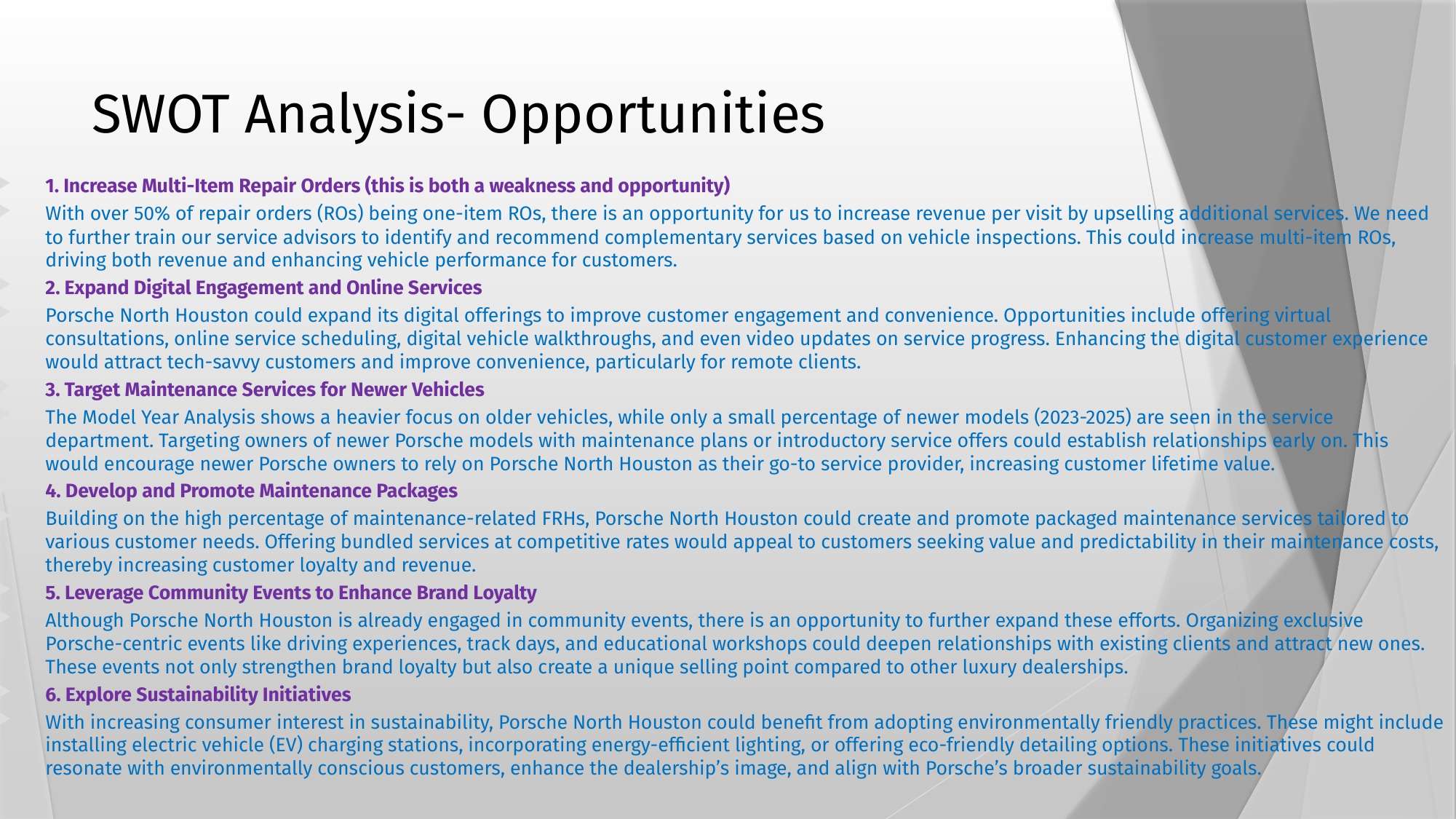

# SWOT Analysis- Opportunities

1. Increase Multi-Item Repair Orders (this is both a weakness and opportunity)
With over 50% of repair orders (ROs) being one-item ROs, there is an opportunity for us to increase revenue per visit by upselling additional services. We need to further train our service advisors to identify and recommend complementary services based on vehicle inspections. This could increase multi-item ROs, driving both revenue and enhancing vehicle performance for customers.
2. Expand Digital Engagement and Online Services
Porsche North Houston could expand its digital offerings to improve customer engagement and convenience. Opportunities include offering virtual consultations, online service scheduling, digital vehicle walkthroughs, and even video updates on service progress. Enhancing the digital customer experience would attract tech-savvy customers and improve convenience, particularly for remote clients.
3. Target Maintenance Services for Newer Vehicles
The Model Year Analysis shows a heavier focus on older vehicles, while only a small percentage of newer models (2023-2025) are seen in the service department. Targeting owners of newer Porsche models with maintenance plans or introductory service offers could establish relationships early on. This would encourage newer Porsche owners to rely on Porsche North Houston as their go-to service provider, increasing customer lifetime value.
4. Develop and Promote Maintenance Packages
Building on the high percentage of maintenance-related FRHs, Porsche North Houston could create and promote packaged maintenance services tailored to various customer needs. Offering bundled services at competitive rates would appeal to customers seeking value and predictability in their maintenance costs, thereby increasing customer loyalty and revenue.
5. Leverage Community Events to Enhance Brand Loyalty
Although Porsche North Houston is already engaged in community events, there is an opportunity to further expand these efforts. Organizing exclusive Porsche-centric events like driving experiences, track days, and educational workshops could deepen relationships with existing clients and attract new ones. These events not only strengthen brand loyalty but also create a unique selling point compared to other luxury dealerships.
6. Explore Sustainability Initiatives
With increasing consumer interest in sustainability, Porsche North Houston could benefit from adopting environmentally friendly practices. These might include installing electric vehicle (EV) charging stations, incorporating energy-efficient lighting, or offering eco-friendly detailing options. These initiatives could resonate with environmentally conscious customers, enhance the dealership’s image, and align with Porsche’s broader sustainability goals.